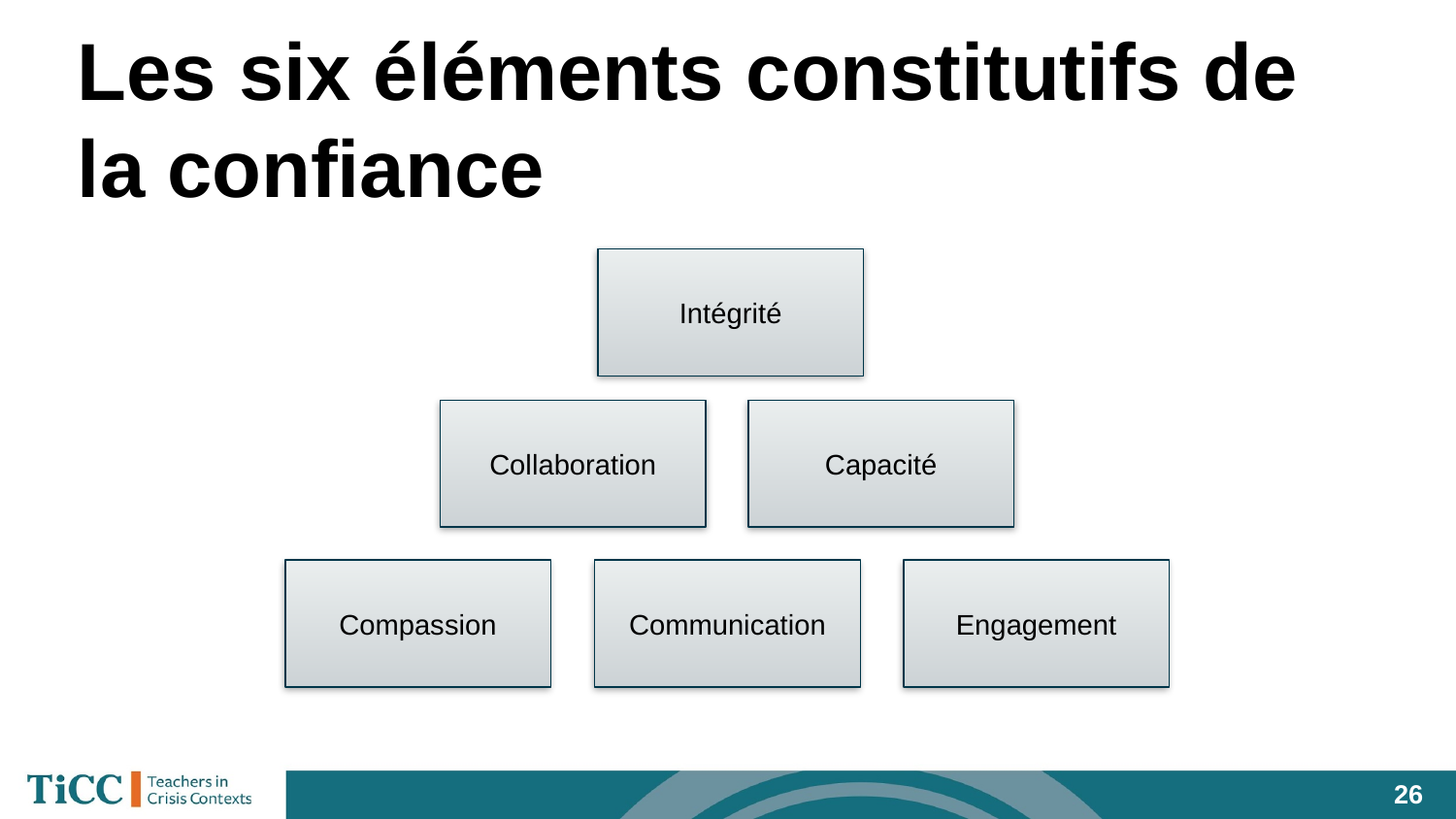

# Les six éléments constitutifs de la confiance
Intégrité
Collaboration
Capacité
Compassion
Communication
Engagement
26